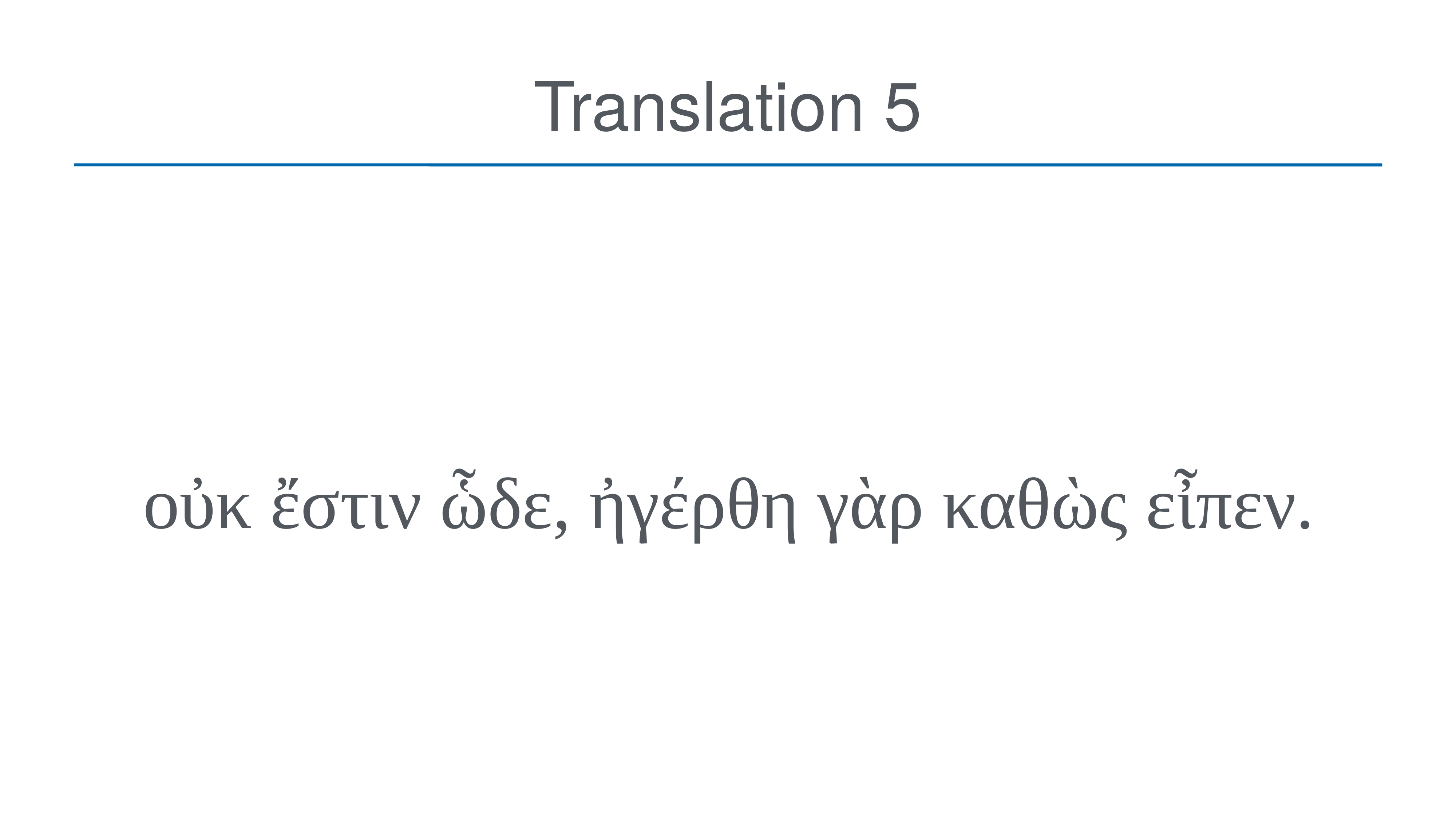

# Translation 5
οὐκ ἔστιν ὧδε, ἠγέρθη γὰρ καθὼς εἶπεν.